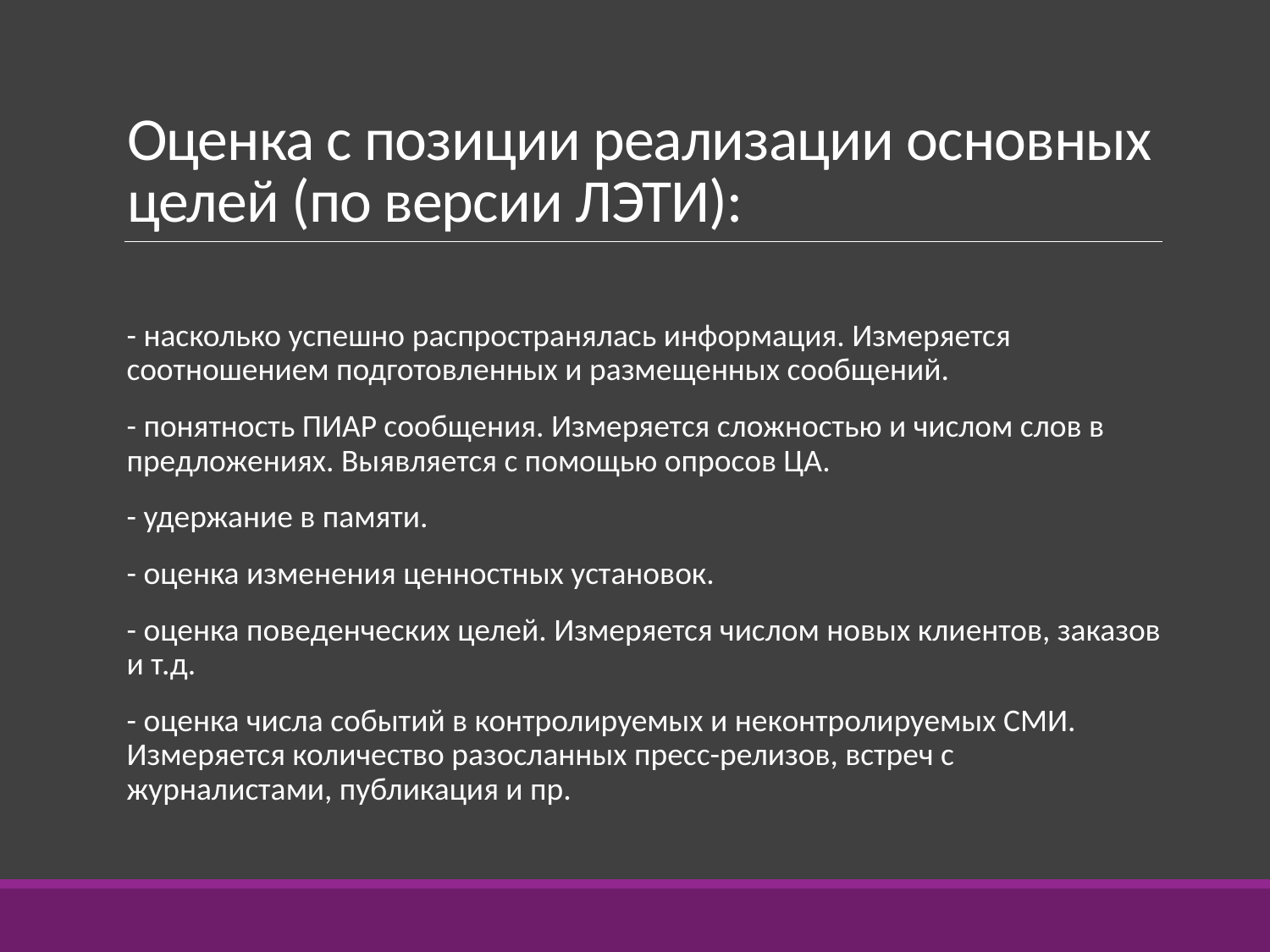

# Оценка с позиции реализации основных целей (по версии ЛЭТИ):

- насколько успешно распространялась информация. Измеряется соотношением подготовленных и размещенных сообщений.
- понятность ПИАР сообщения. Измеряется сложностью и числом слов в предложениях. Выявляется с помощью опросов ЦА.
- удержание в памяти.
- оценка изменения ценностных установок.
- оценка поведенческих целей. Измеряется числом новых клиентов, заказов и т.д.
- оценка числа событий в контролируемых и неконтролируемых СМИ. Измеряется количество разосланных пресс-релизов, встреч с журналистами, публикация и пр.